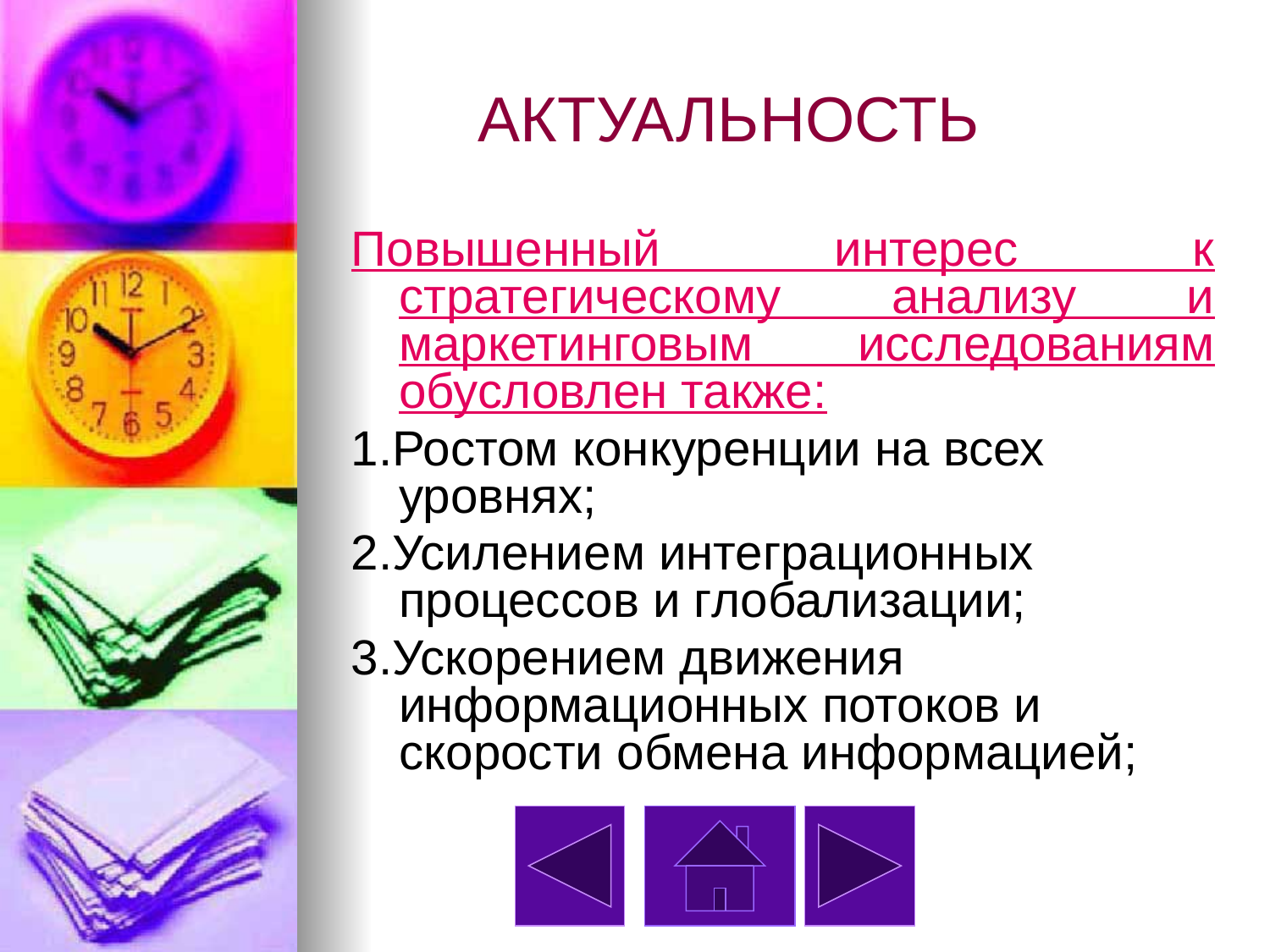

# АКТУАЛЬНОСТЬ
Повышенный интерес к стратегическому анализу и маркетинговым исследованиям обусловлен также:
1.Ростом конкуренции на всех уровнях;
2.Усилением интеграционных процессов и глобализации;
3.Ускорением движения информационных потоков и скорости обмена информацией;